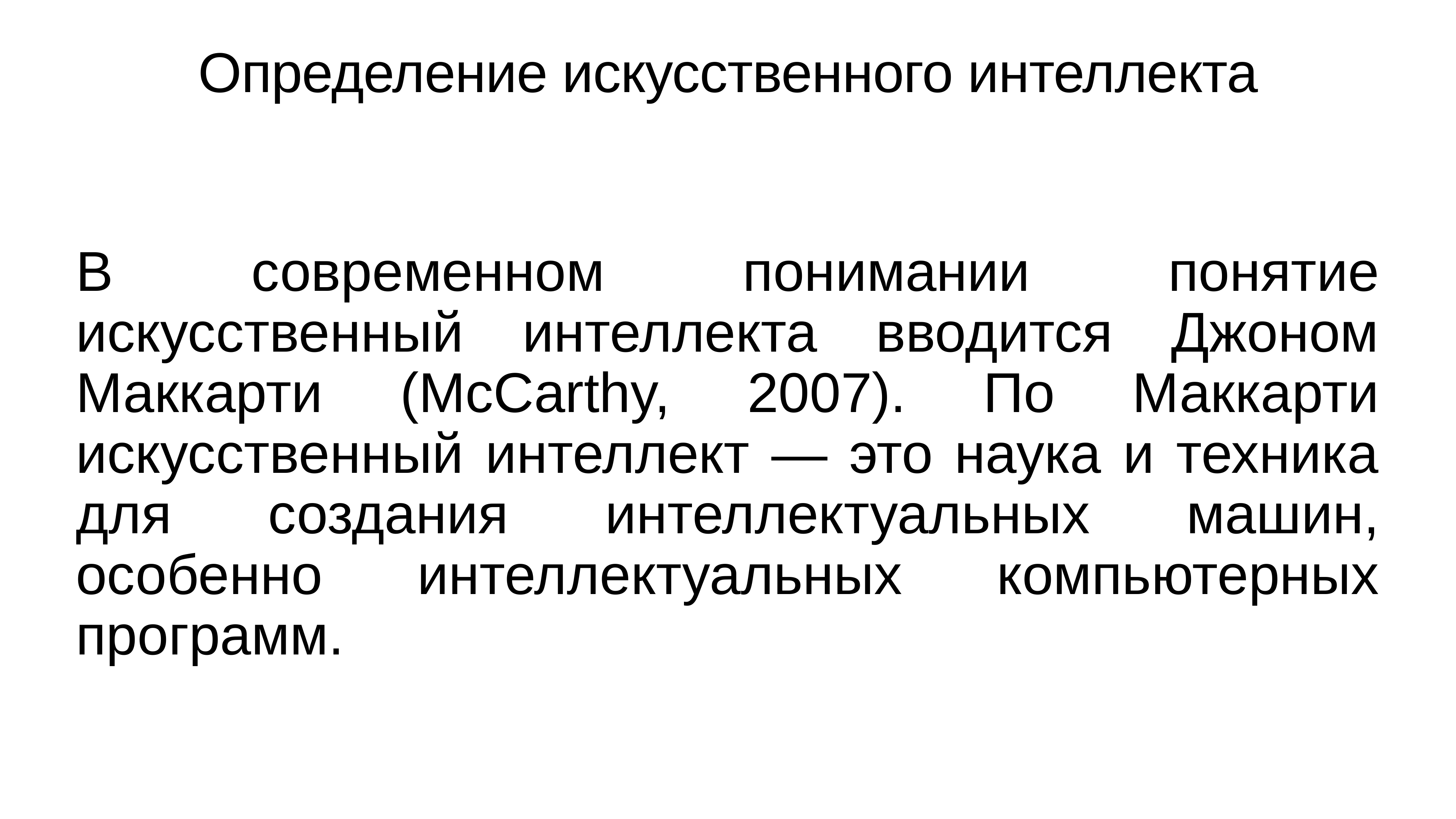

# Определение искусственного интеллекта

В современном понимании понятие искусственный интеллекта вводится Джоном Маккарти (McCarthy, 2007). По Маккарти искусственный интеллект — это наука и техника для создания интеллектуальных машин, особенно интеллектуальных компьютерных программ.